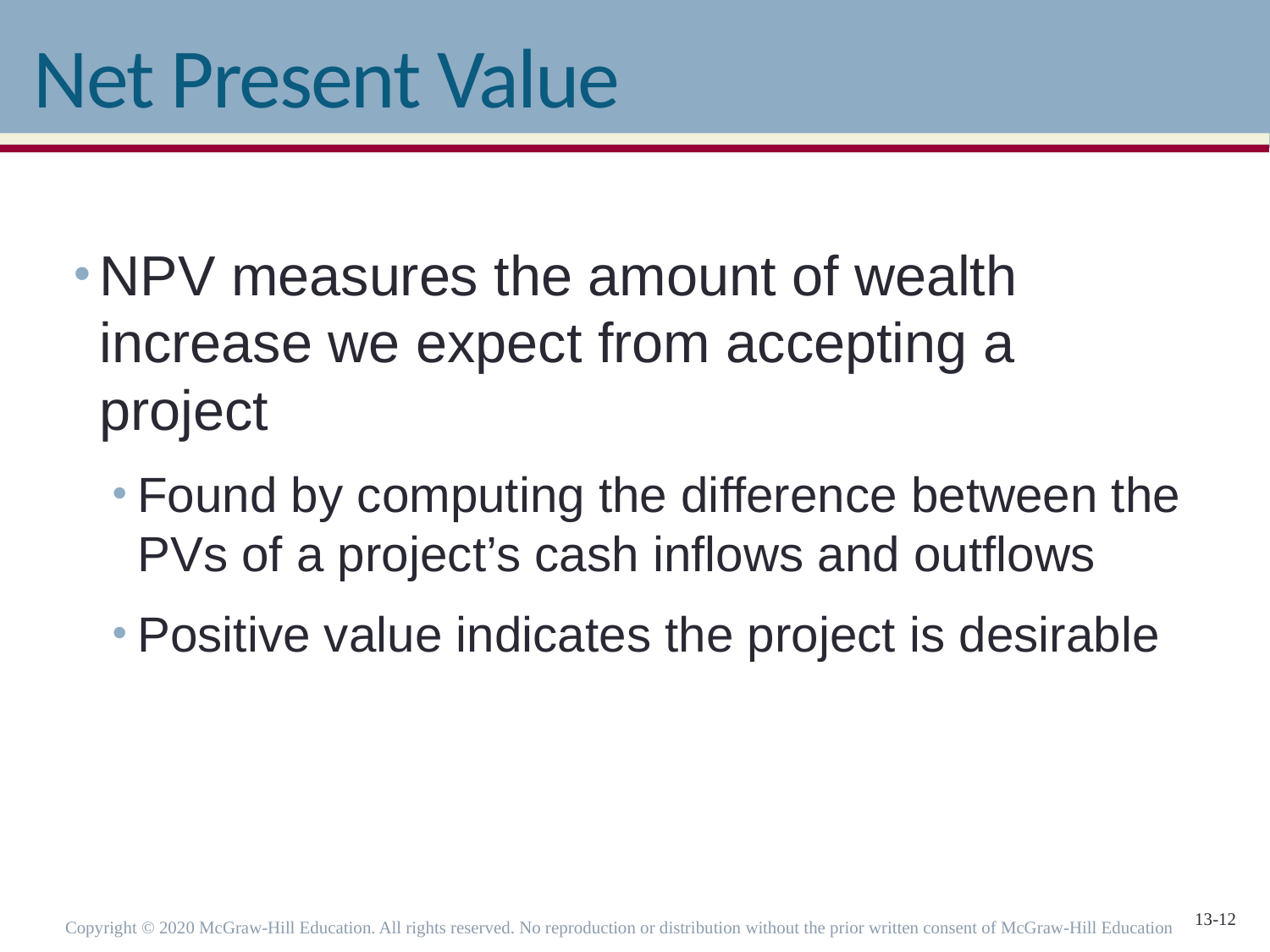

# Net Present Value
NPV measures the amount of wealth increase we expect from accepting a project
Found by computing the difference between the PVs of a project’s cash inflows and outflows
Positive value indicates the project is desirable
Copyright © 2020 McGraw-Hill Education. All rights reserved. No reproduction or distribution without the prior written consent of McGraw-Hill Education